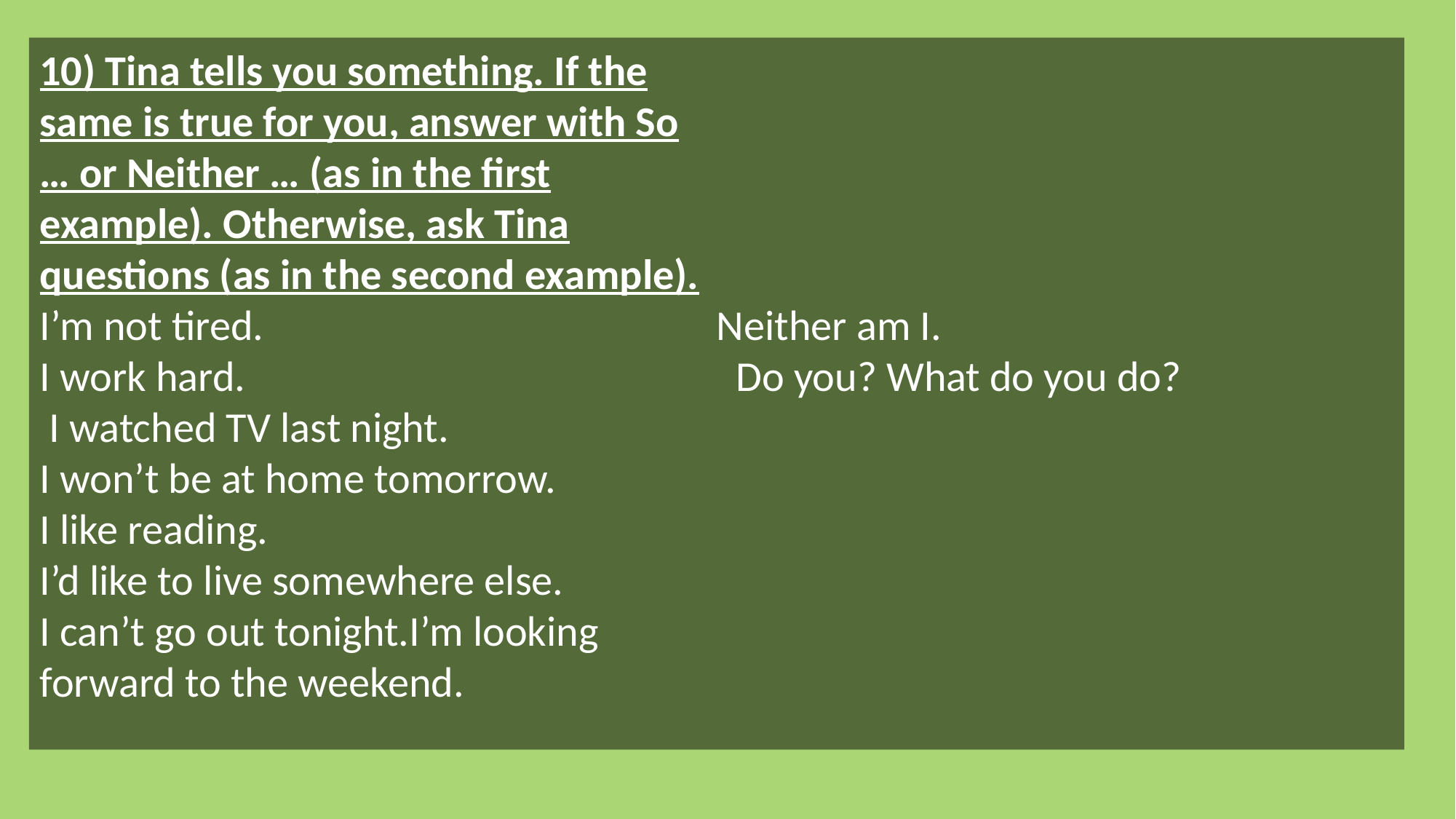

10) Tina tells you something. If the same is true for you, answer with So … or Neither … (as in the first example). Otherwise, ask Tina questions (as in the second example).
I’m not tired.
I work hard.
 I watched TV last night.
I won’t be at home tomorrow.
I like reading.
I’d like to live somewhere else.
I can’t go out tonight.I’m looking forward to the weekend.

Neither am I.
  Do you? What do you do?